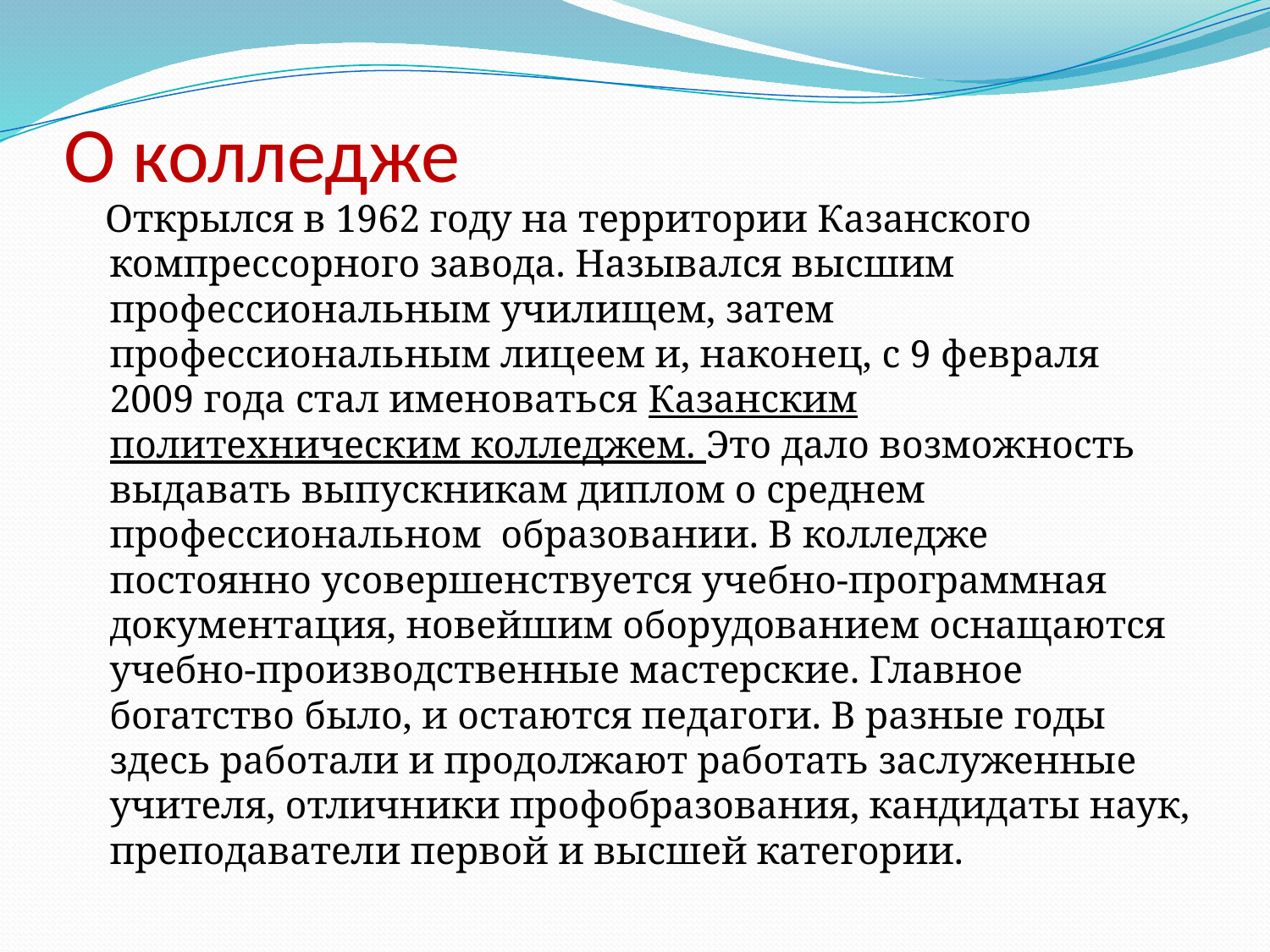

# О колледже
   Открылся в 1962 году на территории Казанского компрессорного завода. Назывался высшим профессиональным училищем, затем профессиональным лицеем и, наконец, с 9 февраля 2009 года стал именоваться Казанским политехническим колледжем. Это дало возможность выдавать выпускникам диплом о среднем профессиональном  образовании. В колледже постоянно усовершенствуется учебно-программная документация, новейшим оборудованием оснащаются учебно-производственные мастерские. Главное богатство было, и остаются педагоги. В разные годы здесь работали и продолжают работать заслуженные учителя, отличники профобразования, кандидаты наук, преподаватели первой и высшей категории.